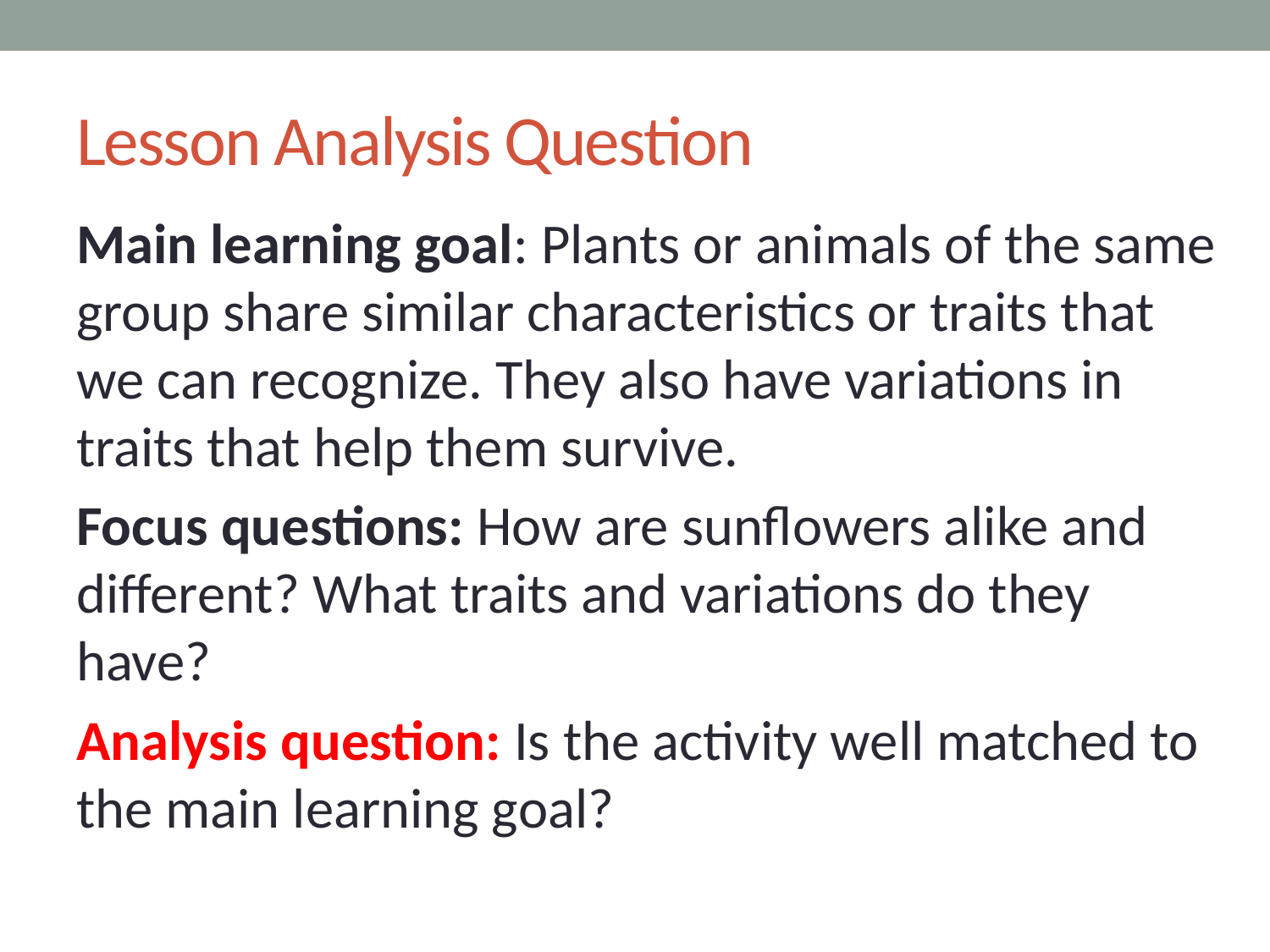

# Lesson Analysis Question
Main learning goal: Plants or animals of the same group share similar characteristics or traits that we can recognize. They also have variations in traits that help them survive.
Focus questions: How are sunflowers alike and different? What traits and variations do they have?
Analysis question: Is the activity well matched to the main learning goal?